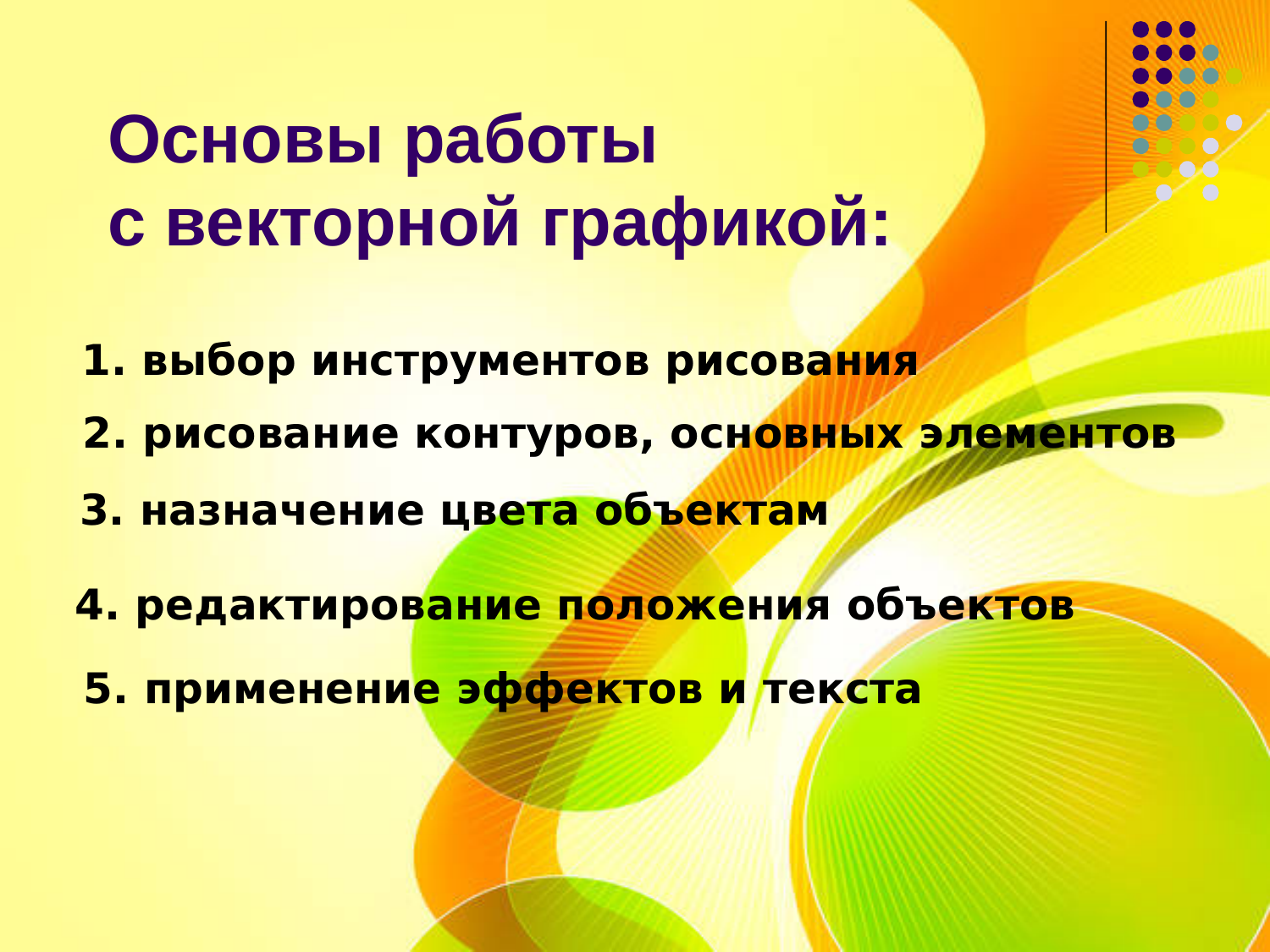

# Основы работы с векторной графикой:
1. выбор инструментов рисования
2. рисование контуров, основных элементов
3. назначение цвета объектам
4. редактирование положения объектов
5. применение эффектов и текста